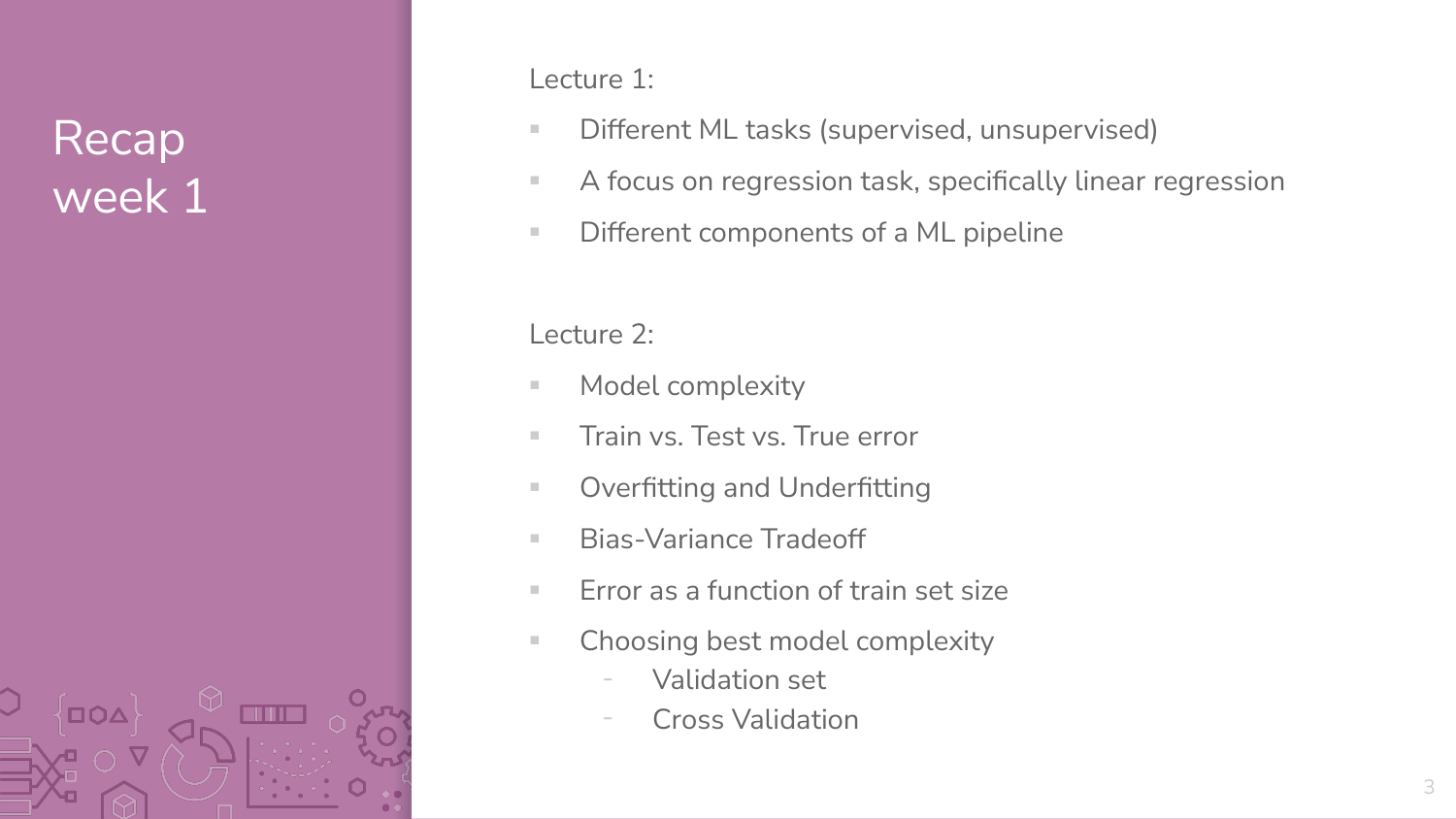

Lecture 1:
Different ML tasks (supervised, unsupervised)
A focus on regression task, specifically linear regression
Different components of a ML pipeline

Lecture 2:
Model complexity
Train vs. Test vs. True error
Overfitting and Underfitting
Bias-Variance Tradeoff
Error as a function of train set size
Choosing best model complexity
Validation set
Cross Validation

# Recap week 1
3